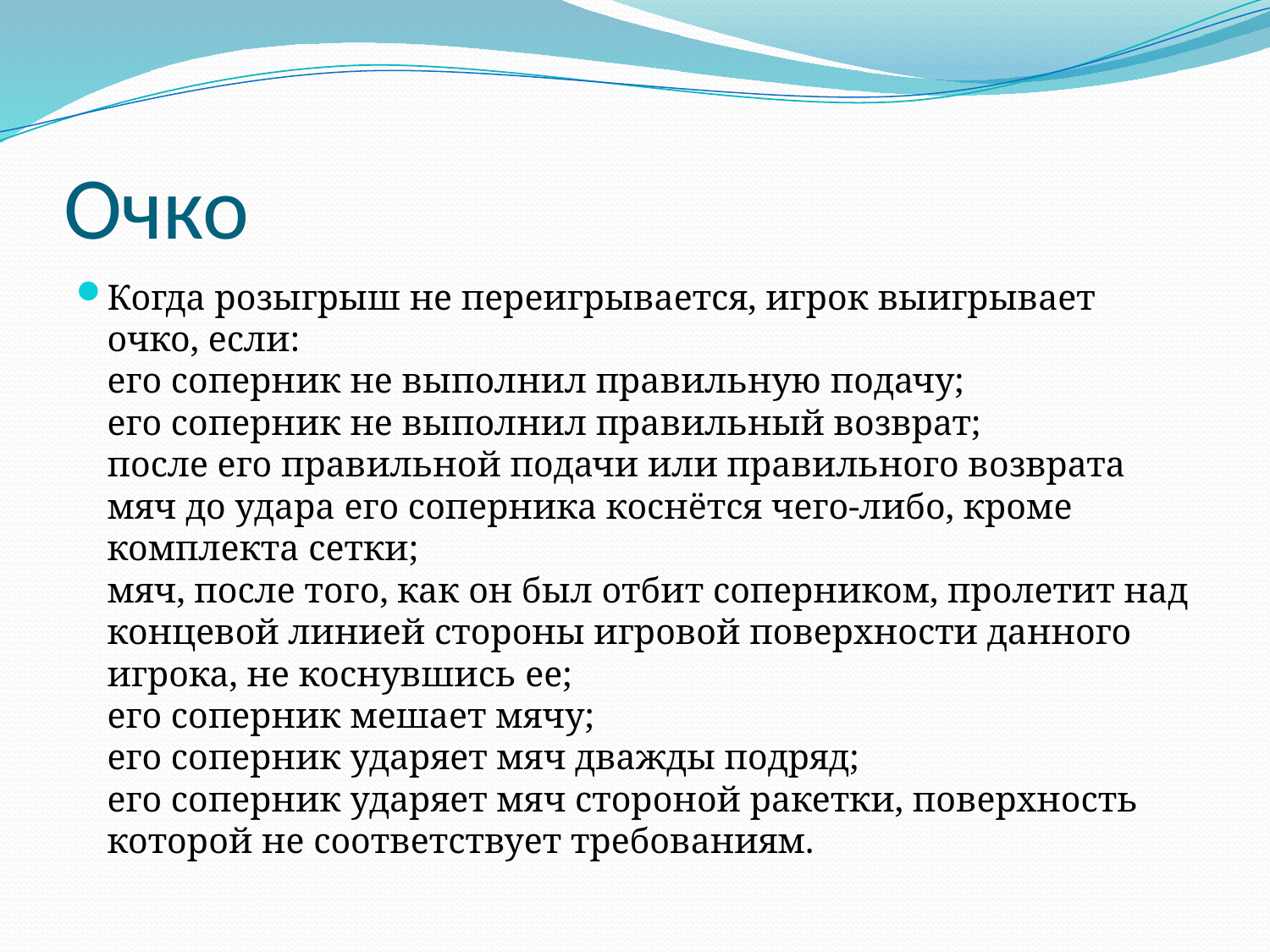

# Очко
Когда розыгрыш не переигрывается, игрок выигрывает очко, если:
его соперник не выполнил правильную подачу;
его соперник не выполнил правильный возврат;
после его правильной подачи или правильного возврата мяч до удара его соперника коснётся чего-либо, кроме комплекта сетки;
мяч, после того, как он был отбит соперником, пролетит над концевой линией стороны игровой поверхности данного игрока, не коснувшись ее;
его соперник мешает мячу;
его соперник ударяет мяч дважды подряд;
его соперник ударяет мяч стороной ракетки, поверхность которой не соответствует требованиям.